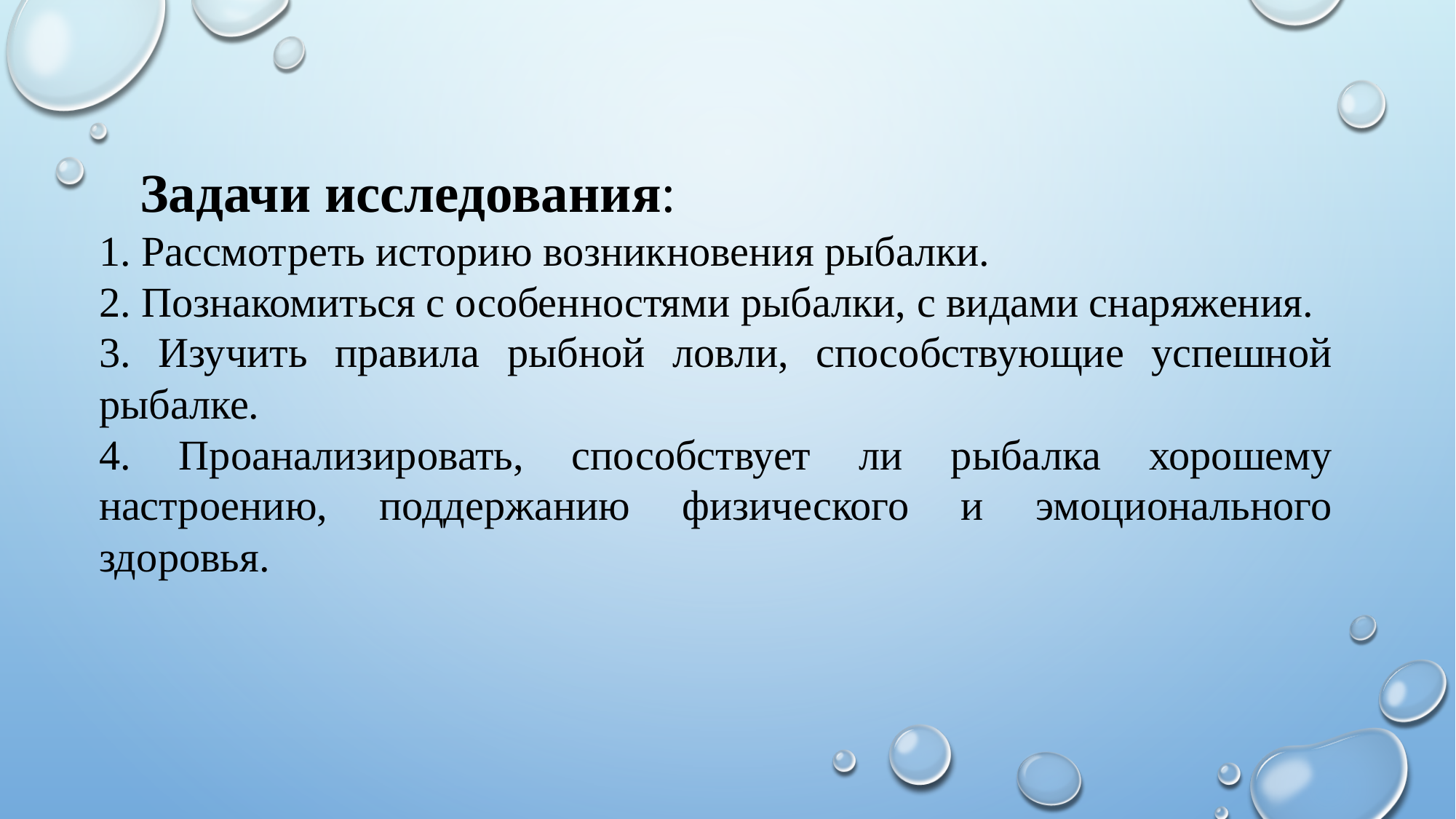

Задачи исследования:
1. Рассмотреть историю возникновения рыбалки.
2. Познакомиться с особенностями рыбалки, с видами снаряжения.
3. Изучить правила рыбной ловли, способствующие успешной рыбалке.
4. Проанализировать, способствует ли рыбалка хорошему настроению, поддержанию физического и эмоционального здоровья.